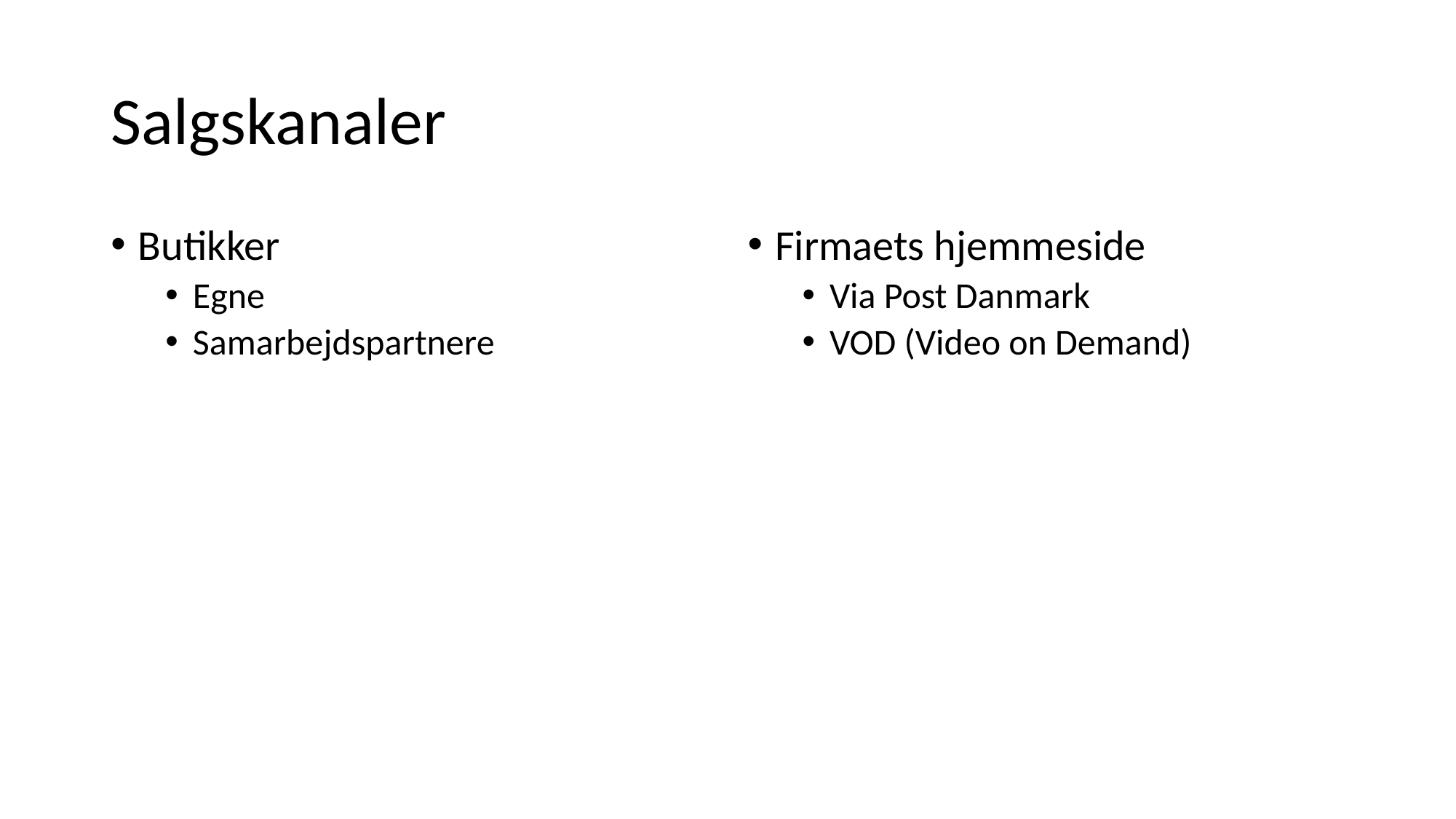

# Salgskanaler
Butikker
Egne
Samarbejdspartnere
Firmaets hjemmeside
Via Post Danmark
VOD (Video on Demand)